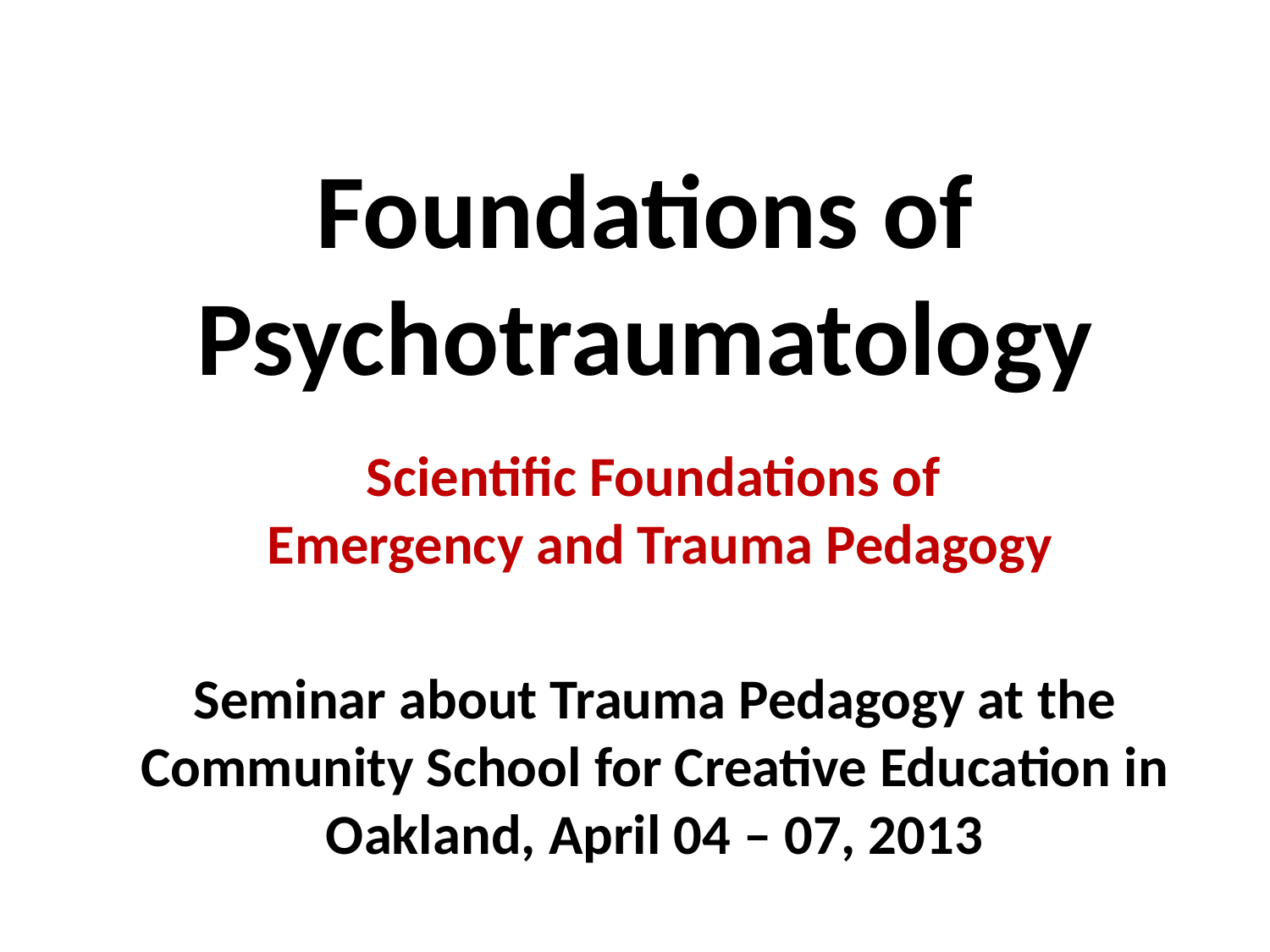

Foundations of Psychotraumatology
Scientific Foundations of
Emergency and Trauma Pedagogy
Seminar about Trauma Pedagogy at the Community School for Creative Education in Oakland, April 04 – 07, 2013